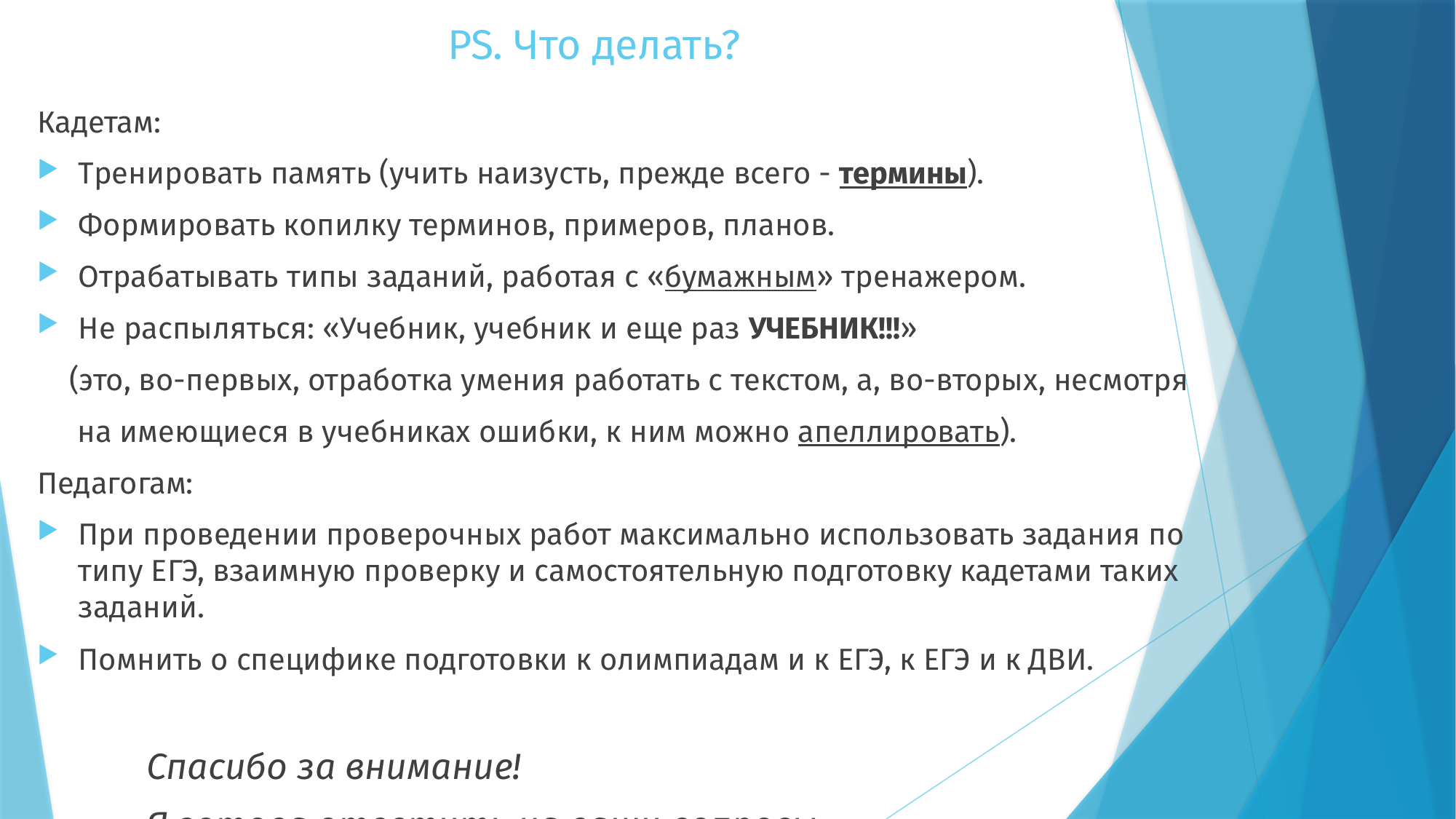

# PS. Что делать?
Кадетам:
Тренировать память (учить наизусть, прежде всего - термины).
Формировать копилку терминов, примеров, планов.
Отрабатывать типы заданий, работая с «бумажным» тренажером.
Не распыляться: «Учебник, учебник и еще раз УЧЕБНИК!!!»
    (это, во-первых, отработка умения работать с текстом, а, во-вторых, несмотря
     на имеющиеся в учебниках ошибки, к ним можно апеллировать).
Педагогам:
При проведении проверочных работ максимально использовать задания по типу ЕГЭ, взаимную проверку и самостоятельную подготовку кадетами таких заданий.
Помнить о специфике подготовки к олимпиадам и к ЕГЭ, к ЕГЭ и к ДВИ.

	Спасибо за внимание!
	Я готова ответить на ваши вопросы.